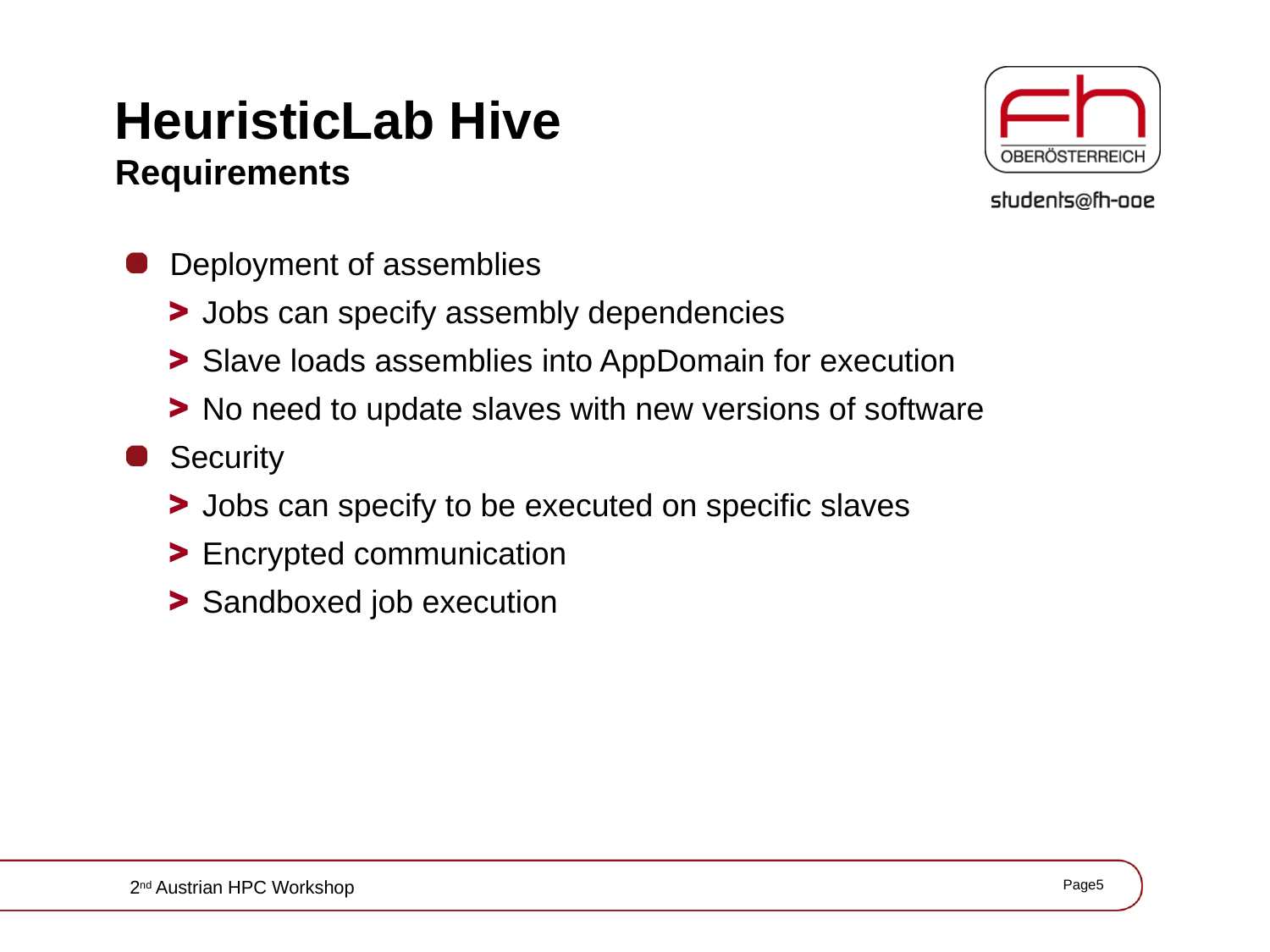

# HeuristicLab Hive Requirements
Deployment of assemblies
Jobs can specify assembly dependencies
Slave loads assemblies into AppDomain for execution
No need to update slaves with new versions of software
Security
Jobs can specify to be executed on specific slaves
Encrypted communication
Sandboxed job execution

Page5